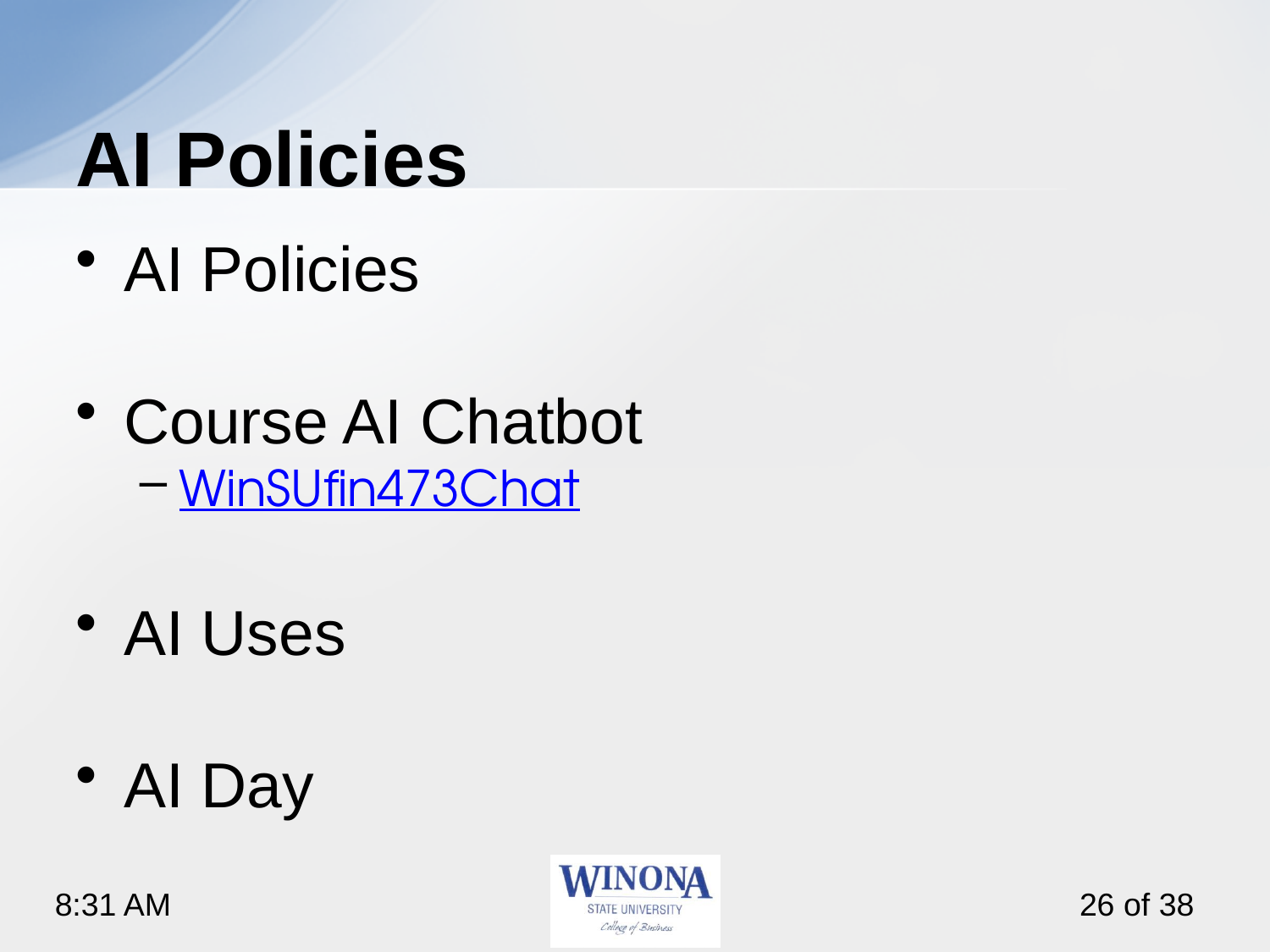

# AI Policies
AI Policies

Course AI Chatbot
WinSUfin473Chat

AI Uses

AI Day